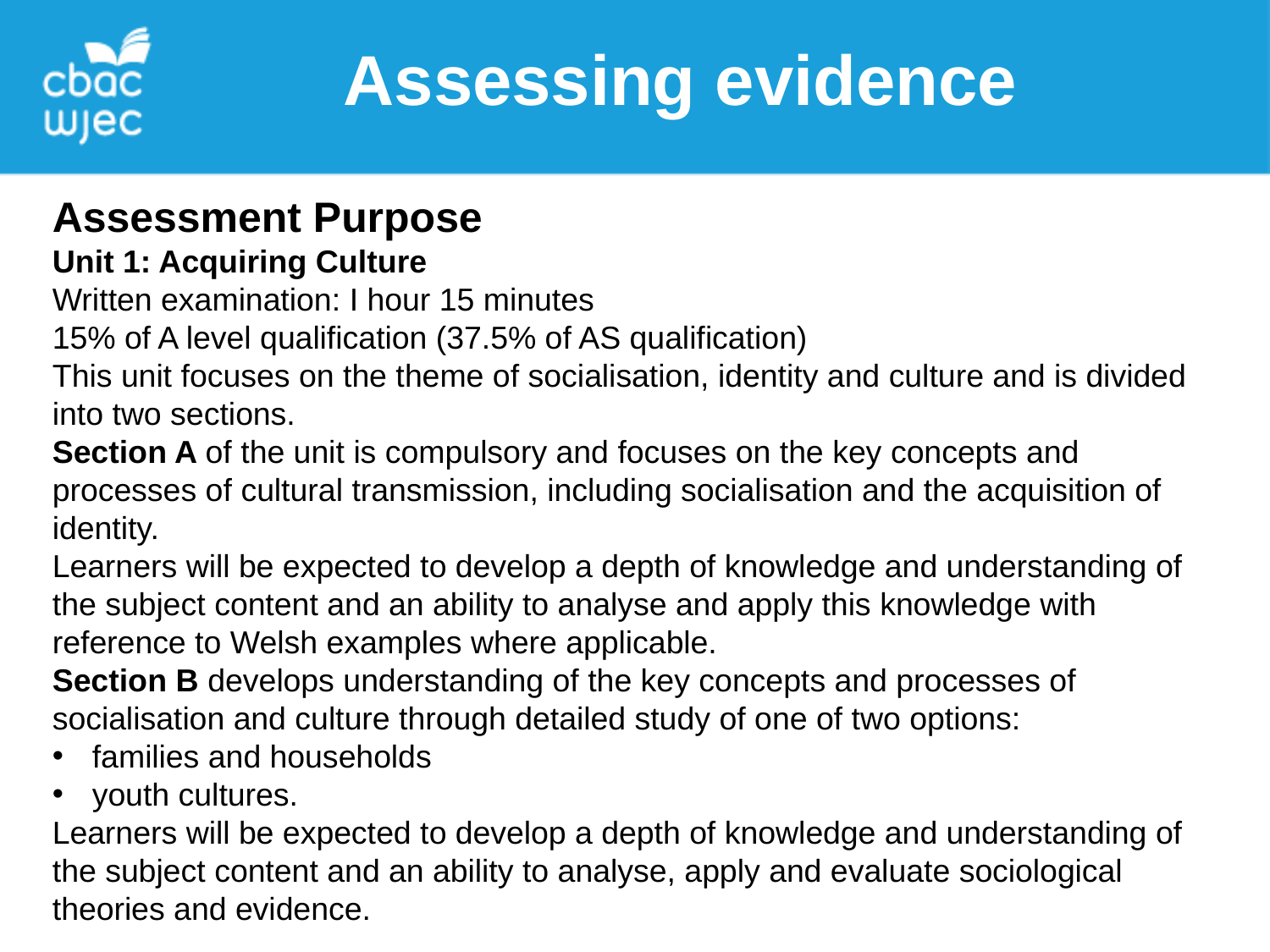

Assessing evidence
Assessment Purpose
Unit 1: Acquiring Culture
Written examination: I hour 15 minutes
15% of A level qualification (37.5% of AS qualification)
This unit focuses on the theme of socialisation, identity and culture and is divided into two sections.
Section A of the unit is compulsory and focuses on the key concepts and processes of cultural transmission, including socialisation and the acquisition of identity.
Learners will be expected to develop a depth of knowledge and understanding of the subject content and an ability to analyse and apply this knowledge with reference to Welsh examples where applicable.
Section B develops understanding of the key concepts and processes of socialisation and culture through detailed study of one of two options:
families and households
youth cultures.
Learners will be expected to develop a depth of knowledge and understanding of the subject content and an ability to analyse, apply and evaluate sociological theories and evidence.